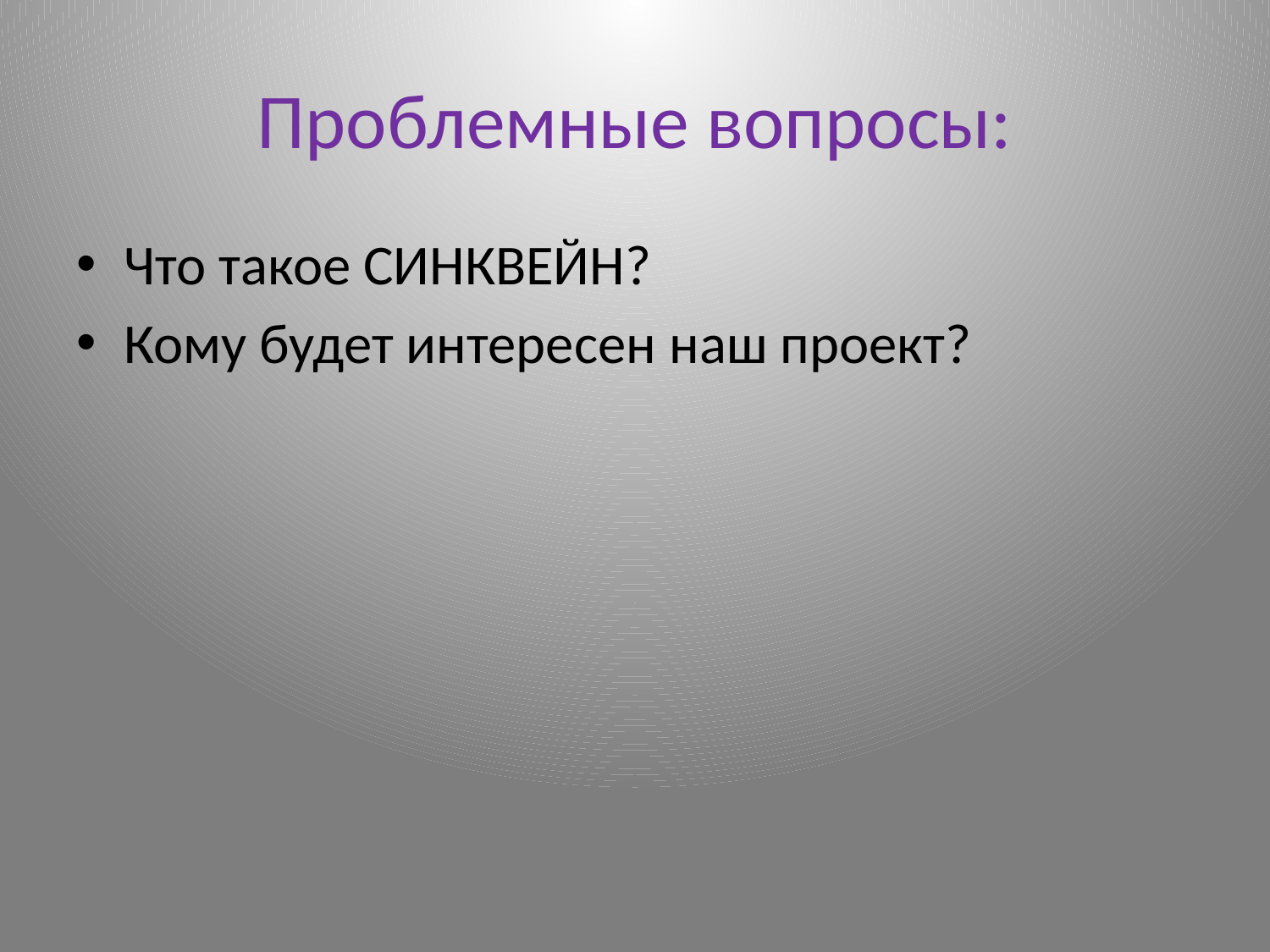

# Проблемные вопросы:
Что такое СИНКВЕЙН?
Кому будет интересен наш проект?